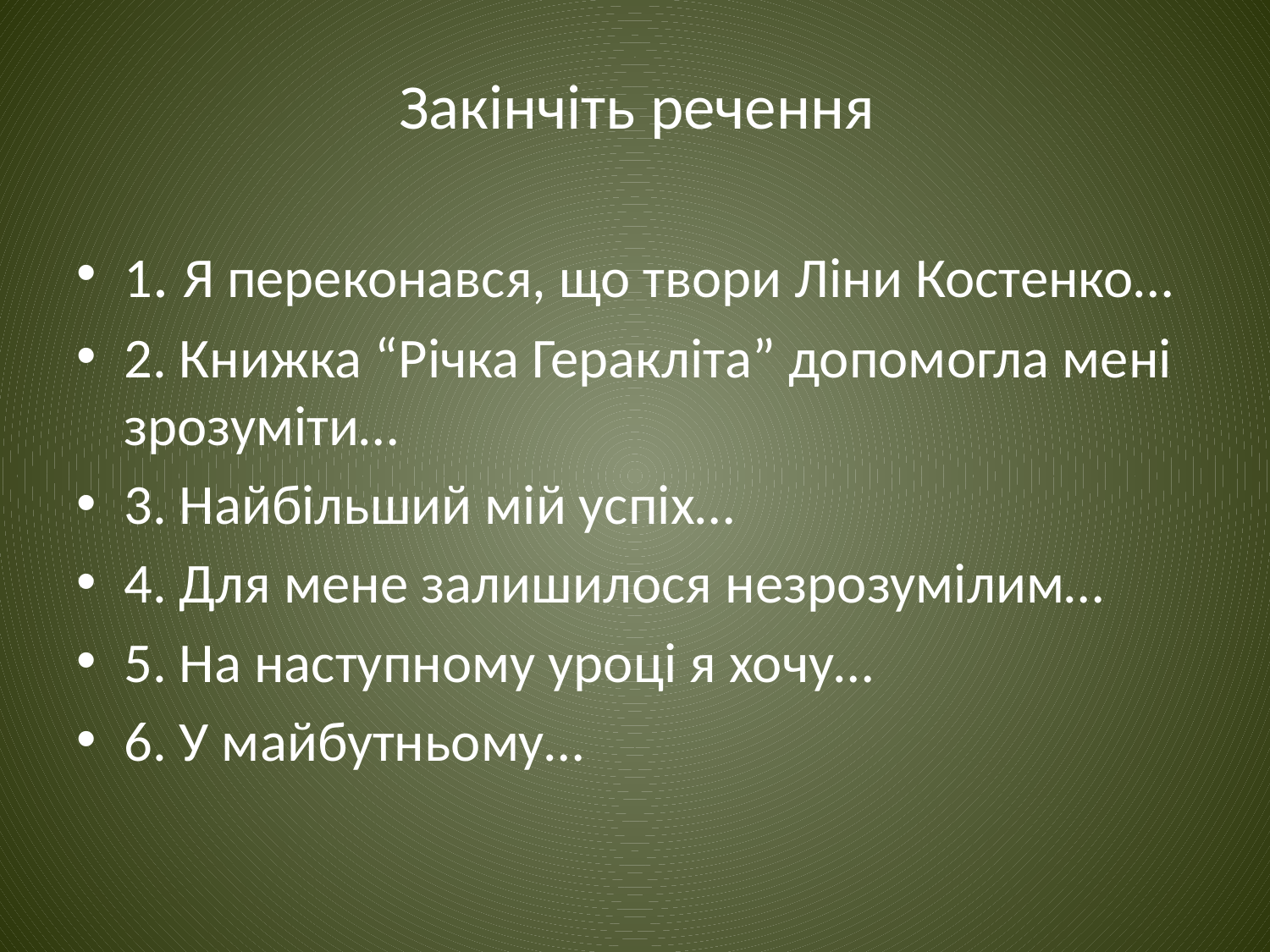

Закінчіть речення

1. Я переконався, що твори Ліни Костенко…
2. Книжка “Річка Геракліта” допомогла мені зрозуміти…
3. Найбільший мій успіх…
4. Для мене залишилося незрозумілим…
5. На наступному уроці я хочу…
6. У майбутньому…